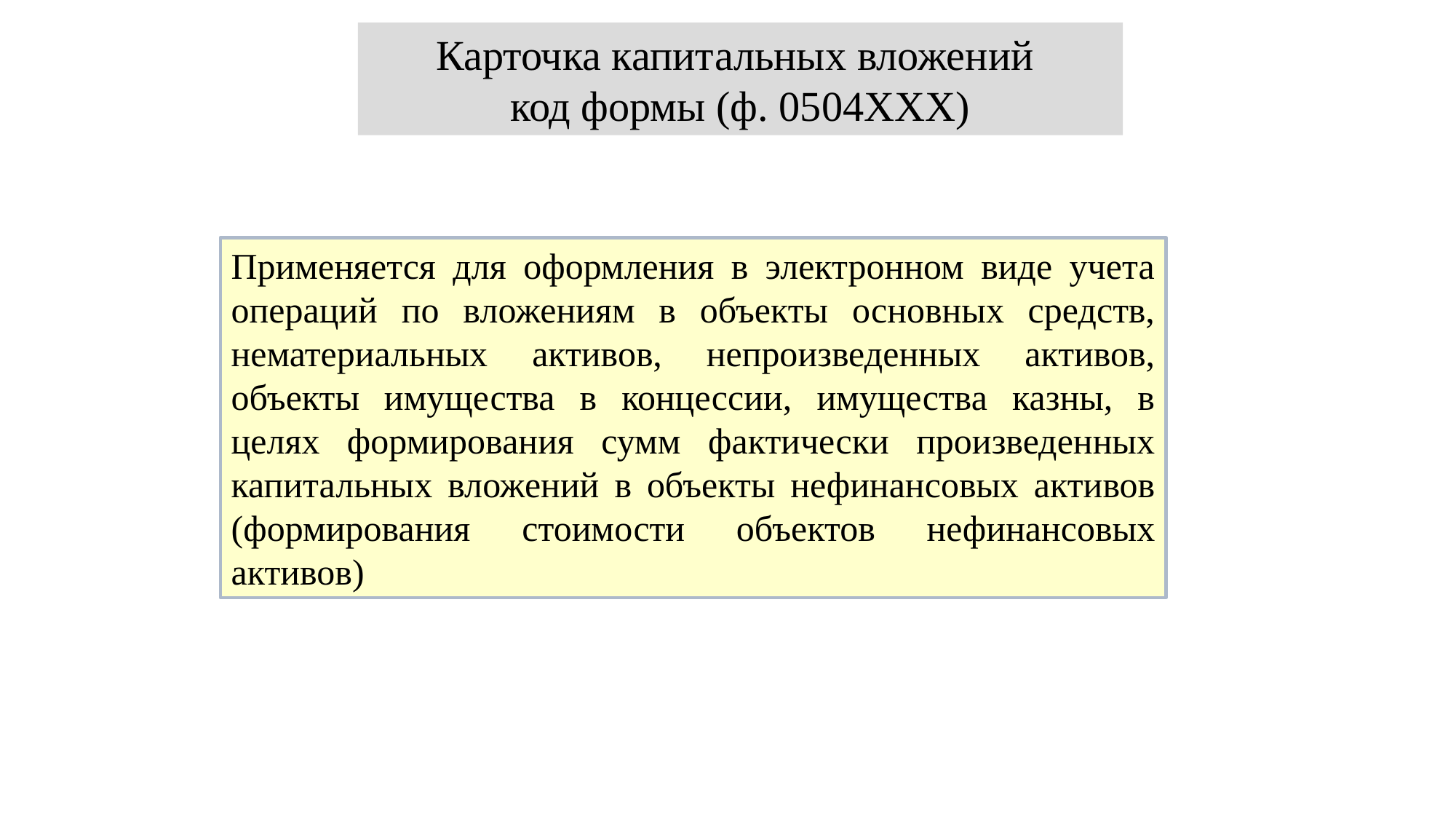

Карточка капитальных вложений
код формы (ф. 0504ХХХ)
Применяется для оформления в электронном виде учета операций по вложениям в объекты основных средств, нематериальных активов, непроизведенных активов, объекты имущества в концессии, имущества казны, в целях формирования сумм фактически произведенных капитальных вложений в объекты нефинансовых активов (формирования стоимости объектов нефинансовых активов)